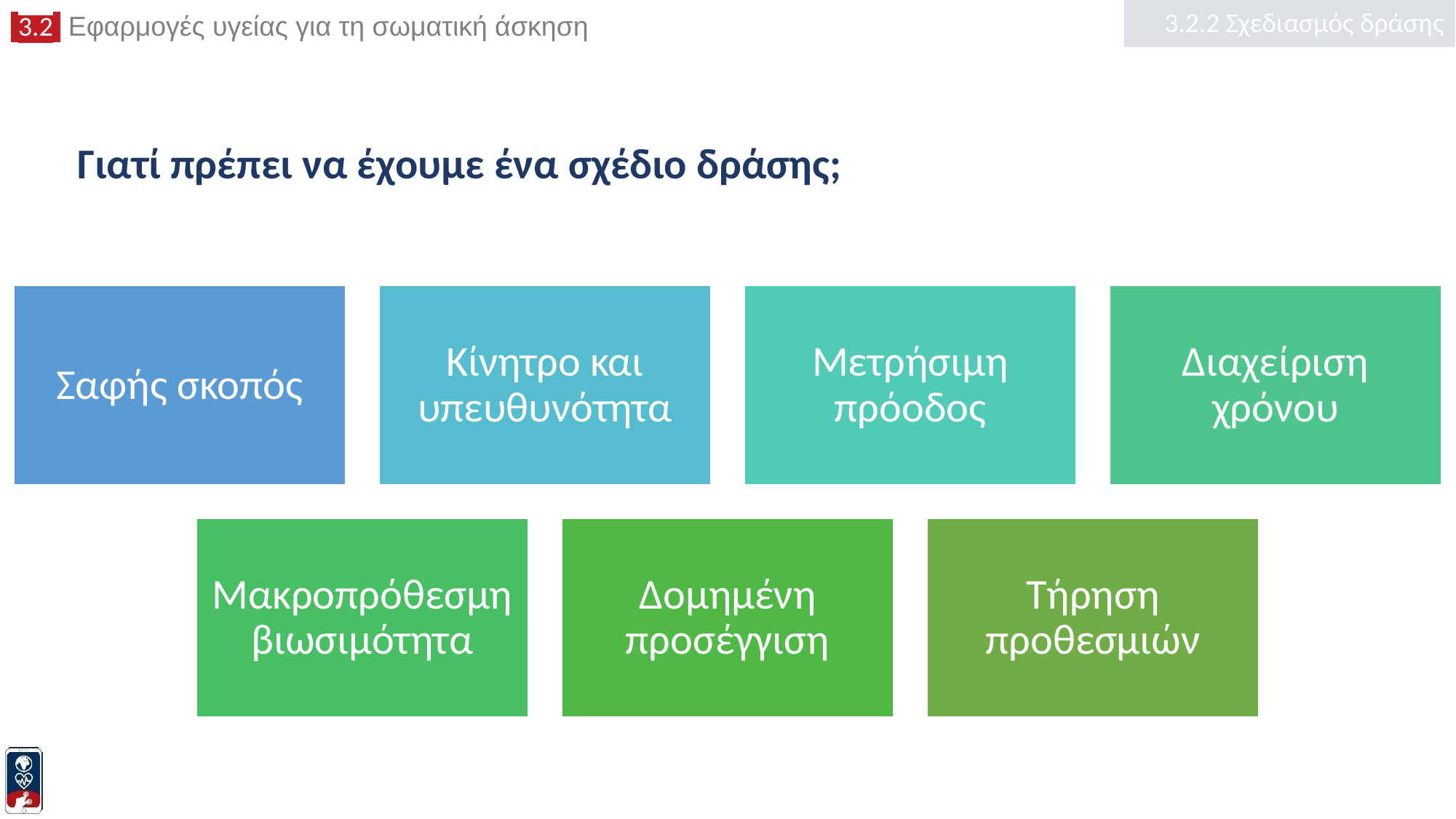

3.2.2 Σχεδιασμός δράσης
# Γιατί πρέπει να έχουμε ένα σχέδιο δράσης;
Σαφής σκοπός
Κίνητρο και υπευθυνότητα
Μετρήσιμη πρόοδος
Διαχείριση χρόνου
Μακροπρόθεσμη βιωσιμότητα
Δομημένη προσέγγιση
Τήρηση προθεσμιών